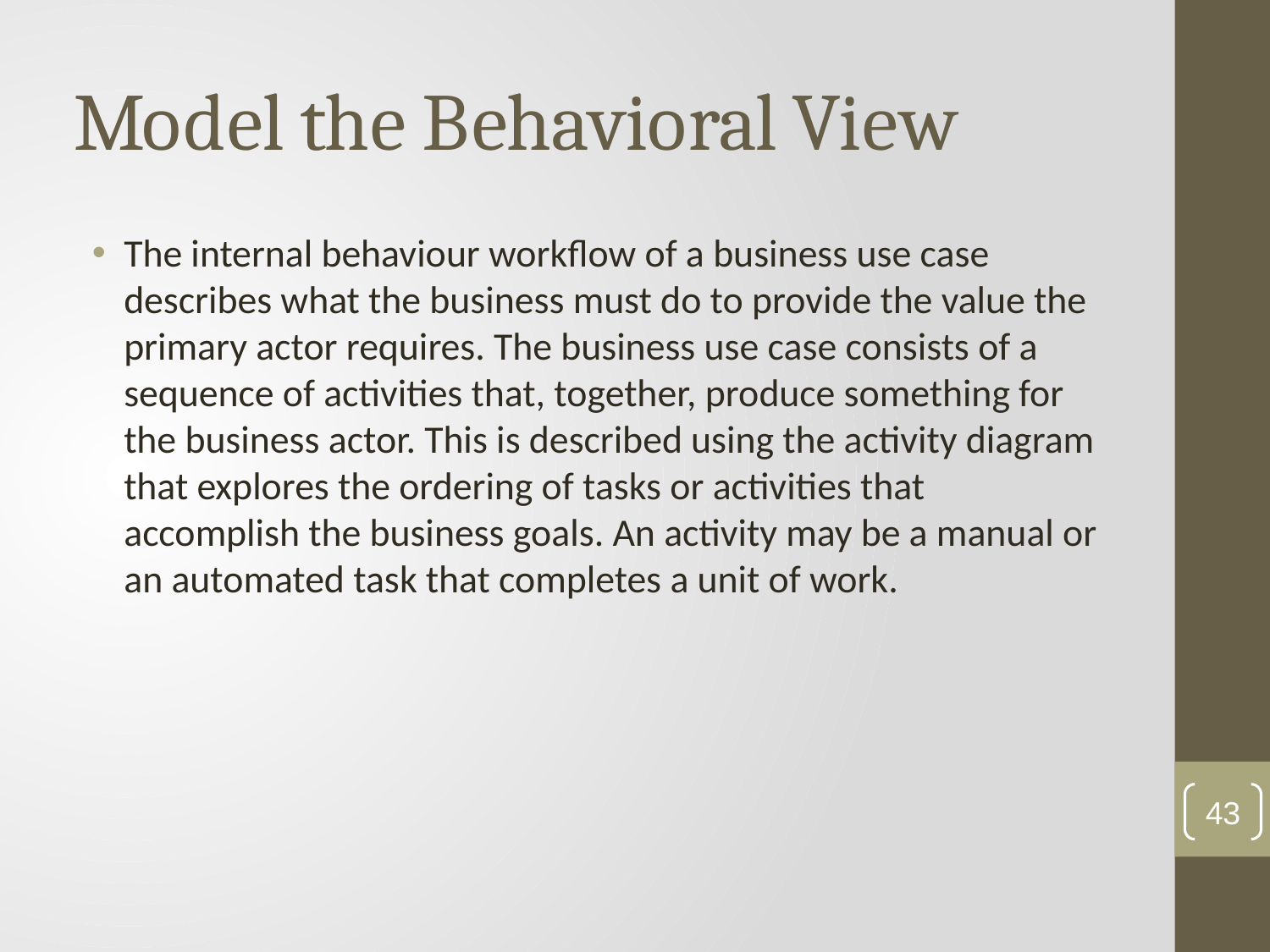

# Model the Behavioral View
The internal behaviour workflow of a business use case describes what the business must do to provide the value the primary actor requires. The business use case consists of a sequence of activities that, together, produce something for the business actor. This is described using the activity diagram that explores the ordering of tasks or activities that accomplish the business goals. An activity may be a manual or an automated task that completes a unit of work.
43